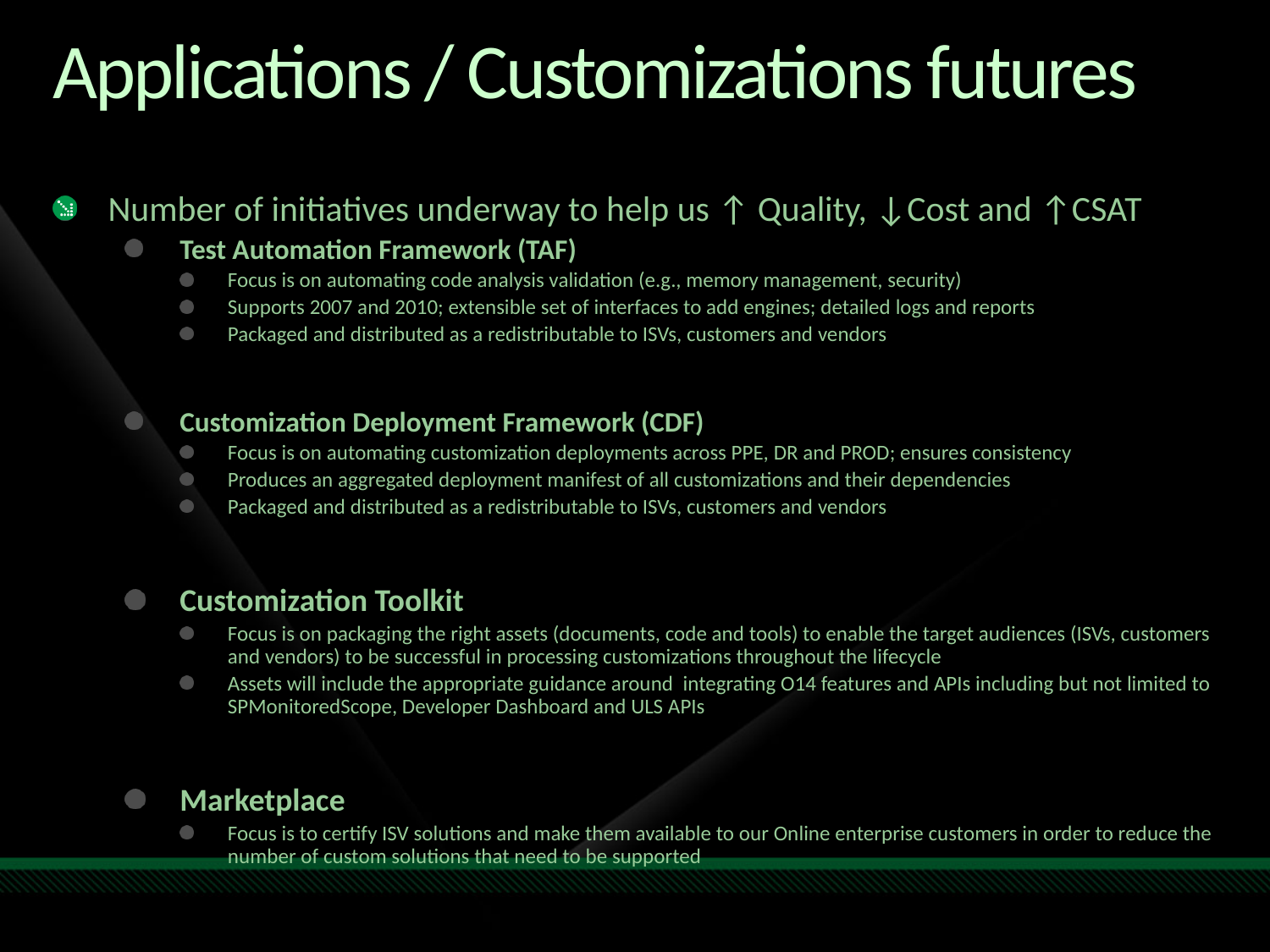

# Applications / Customizations futures
Number of initiatives underway to help us ↑ Quality, ↓Cost and ↑CSAT
Test Automation Framework (TAF)
Focus is on automating code analysis validation (e.g., memory management, security)
Supports 2007 and 2010; extensible set of interfaces to add engines; detailed logs and reports
Packaged and distributed as a redistributable to ISVs, customers and vendors

Customization Deployment Framework (CDF)
Focus is on automating customization deployments across PPE, DR and PROD; ensures consistency
Produces an aggregated deployment manifest of all customizations and their dependencies
Packaged and distributed as a redistributable to ISVs, customers and vendors

Customization Toolkit
Focus is on packaging the right assets (documents, code and tools) to enable the target audiences (ISVs, customers and vendors) to be successful in processing customizations throughout the lifecycle
Assets will include the appropriate guidance around  integrating O14 features and APIs including but not limited to SPMonitoredScope, Developer Dashboard and ULS APIs

Marketplace
Focus is to certify ISV solutions and make them available to our Online enterprise customers in order to reduce the number of custom solutions that need to be supported